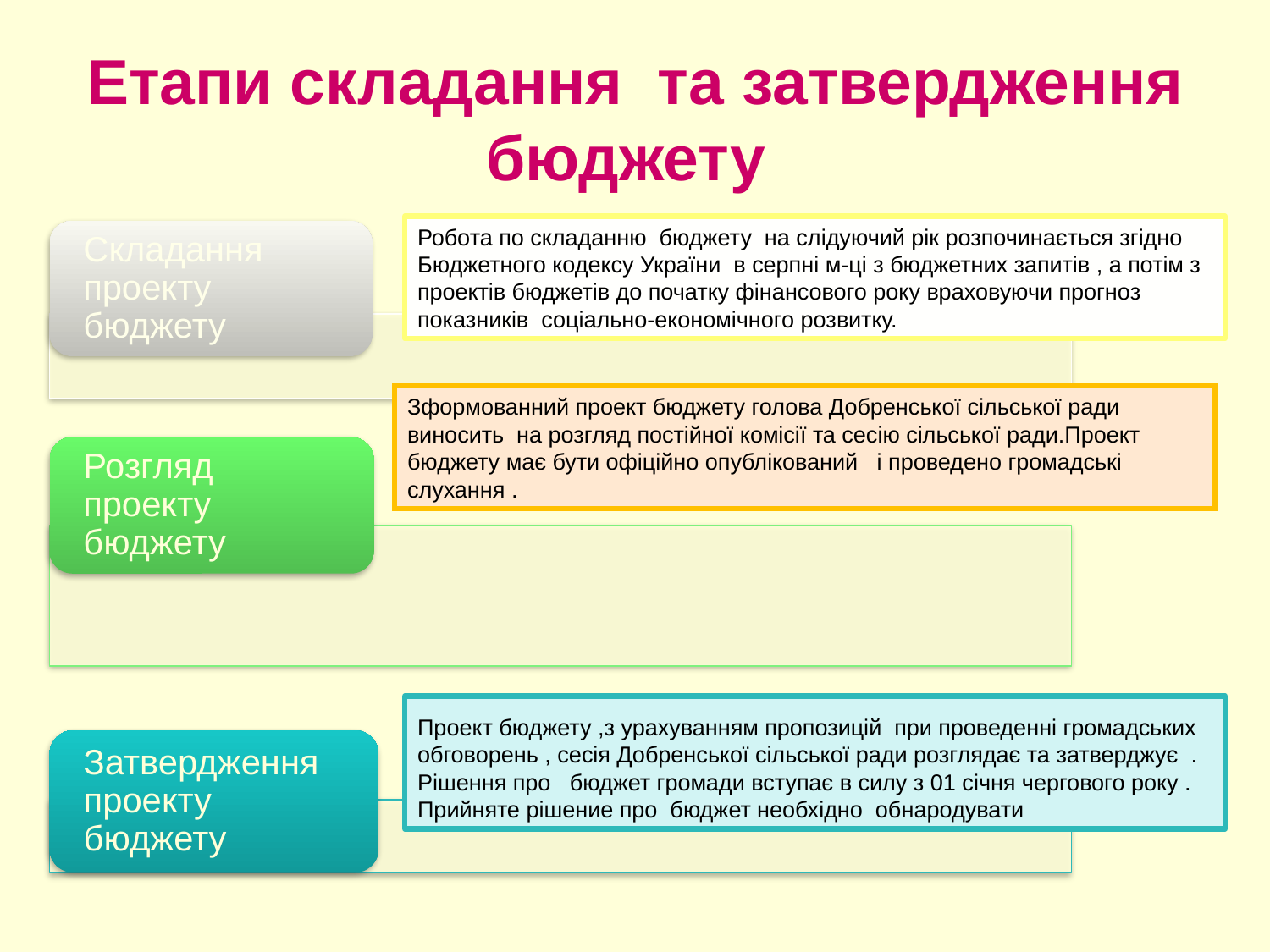

# Етапи складання  та затвердження бюджету

Складання проекту бюджету
Розгляд проекту бюджету
Затвердження проекту бюджету
Робота по складанню  бюджету  на слідуючий рік розпочинається згідно Бюджетного кодексу України  в серпні м-ці з бюджетних запитів , а потім з проектів бюджетів до початку фінансового року враховуючи прогноз показників  соціально-економічного розвитку.
Зформованний проект бюджету голова Добренської сільської ради виносить  на розгляд постійної комісії та сесію сільської ради.Проект бюджету має бути офіційно опублікований   і проведено громадські слухання .

Проект бюджету ,з урахуванням пропозицій  при проведенні громадських обговорень , сесія Добренської сільської ради розглядає та затверджує  . Рішення про   бюджет громади вступає в силу з 01 січня чергового року . Прийняте рішение про  бюджет необхідно  обнародувати